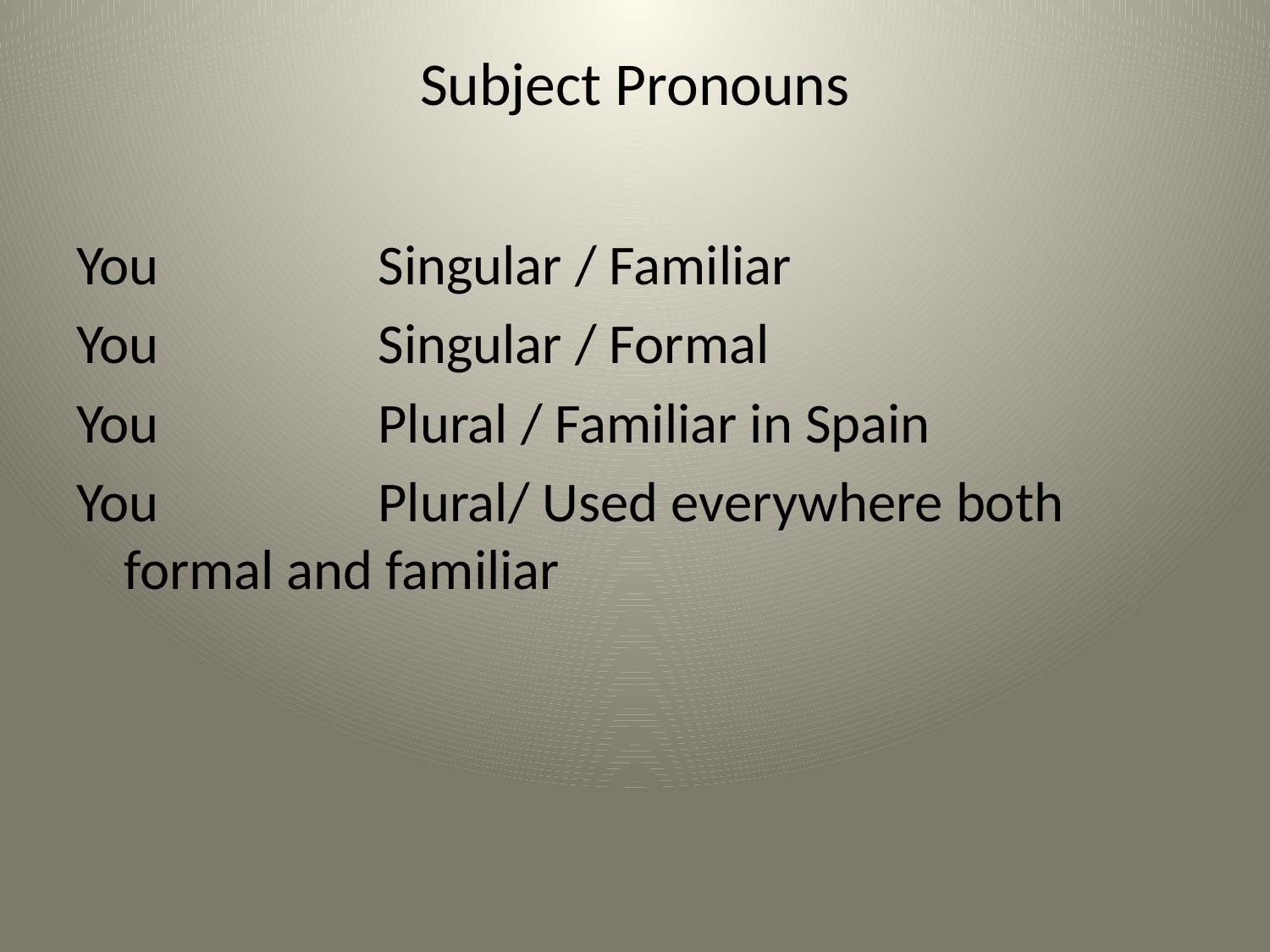

# Subject Pronouns
You		Singular / Familiar
You		Singular / Formal
You		Plural / Familiar in Spain
You		Plural/ Used everywhere both formal and familiar